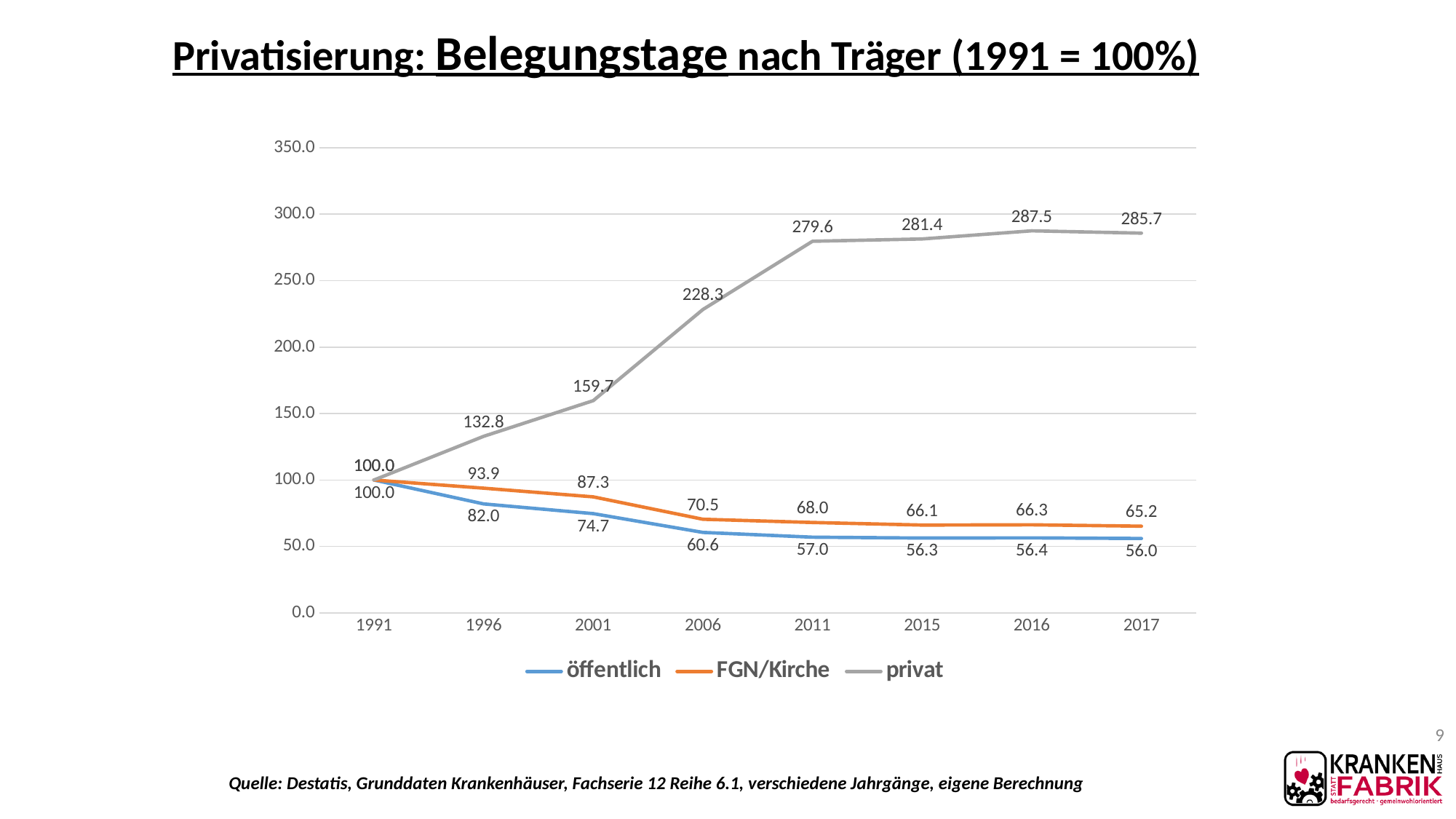

# Privatisierung: Belegungstage nach Träger (1991 = 100%)

### Chart

| Category | öffentlich | FGN/Kirche | privat |
|---|---|---|---|
| 1991 | 100.0 | 100.0 | 100.0 |
| 1996 | 82.00649545591006 | 93.85098399571177 | 132.84848484848484 |
| 2001 | 74.70502078727837 | 87.29458610919673 | 159.7171717171717 |
| 2006 | 60.57058122503935 | 70.46787656022667 | 228.29629629629628 |
| 2011 | 56.963510821211216 | 68.03430584271383 | 279.6228956228956 |
| 2015 | 56.33488896773196 | 66.1046021900605 | 281.36026936026934 |
| 2016 | 56.44314656623273 | 66.28991500114864 | 287.47474747474746 |
| 2017 | 55.987372979267306 | 65.23470403553105 | 285.7104377104377 |
9

Quelle: Destatis, Grunddaten Krankenhäuser, Fachserie 12 Reihe 6.1, verschiedene Jahrgänge, eigene Berechnung